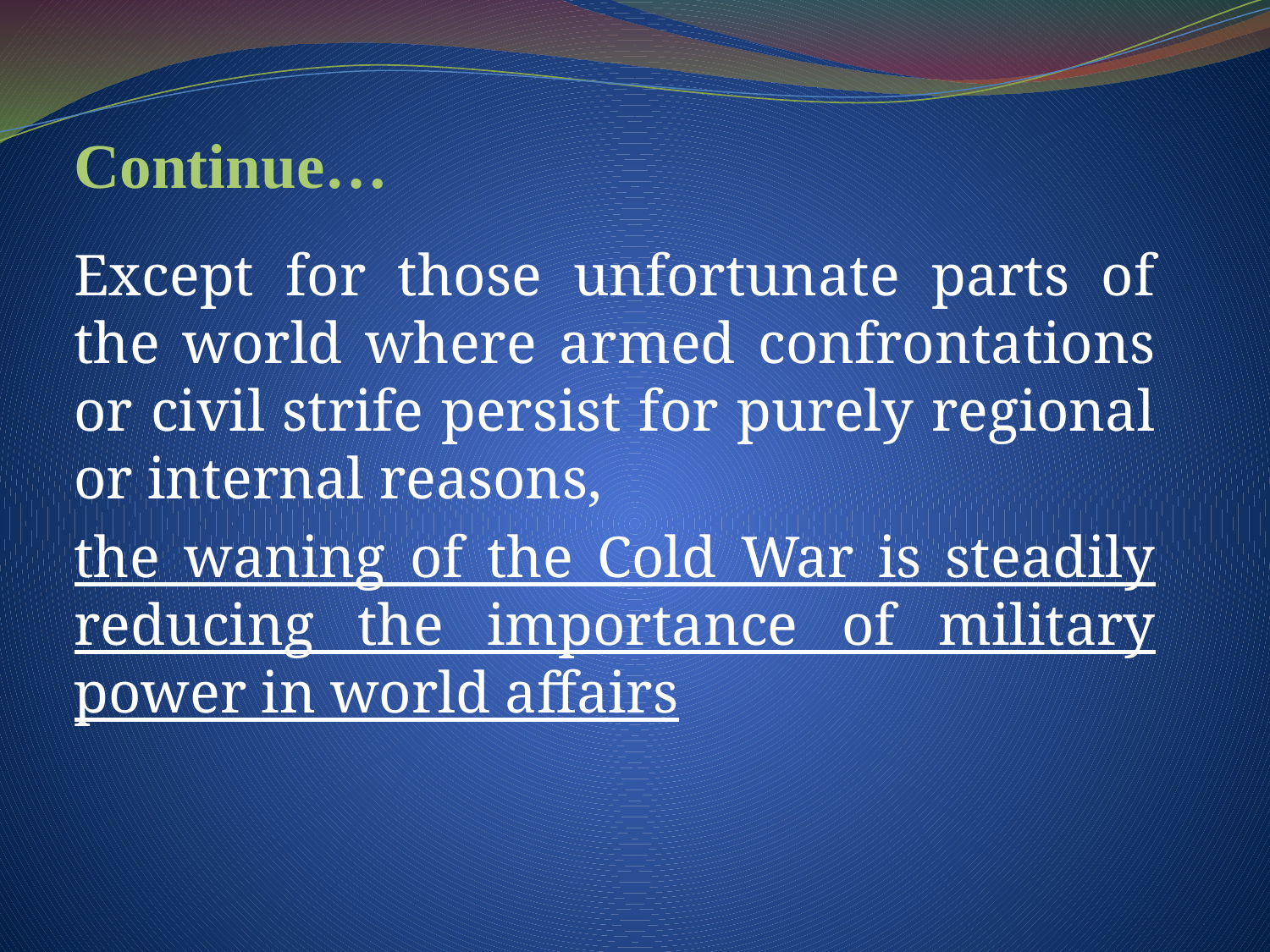

# Continue…
Except for those unfortunate parts of the world where armed confrontations or civil strife persist for purely regional or internal reasons,
the waning of the Cold War is steadily reducing the importance of military power in world affairs